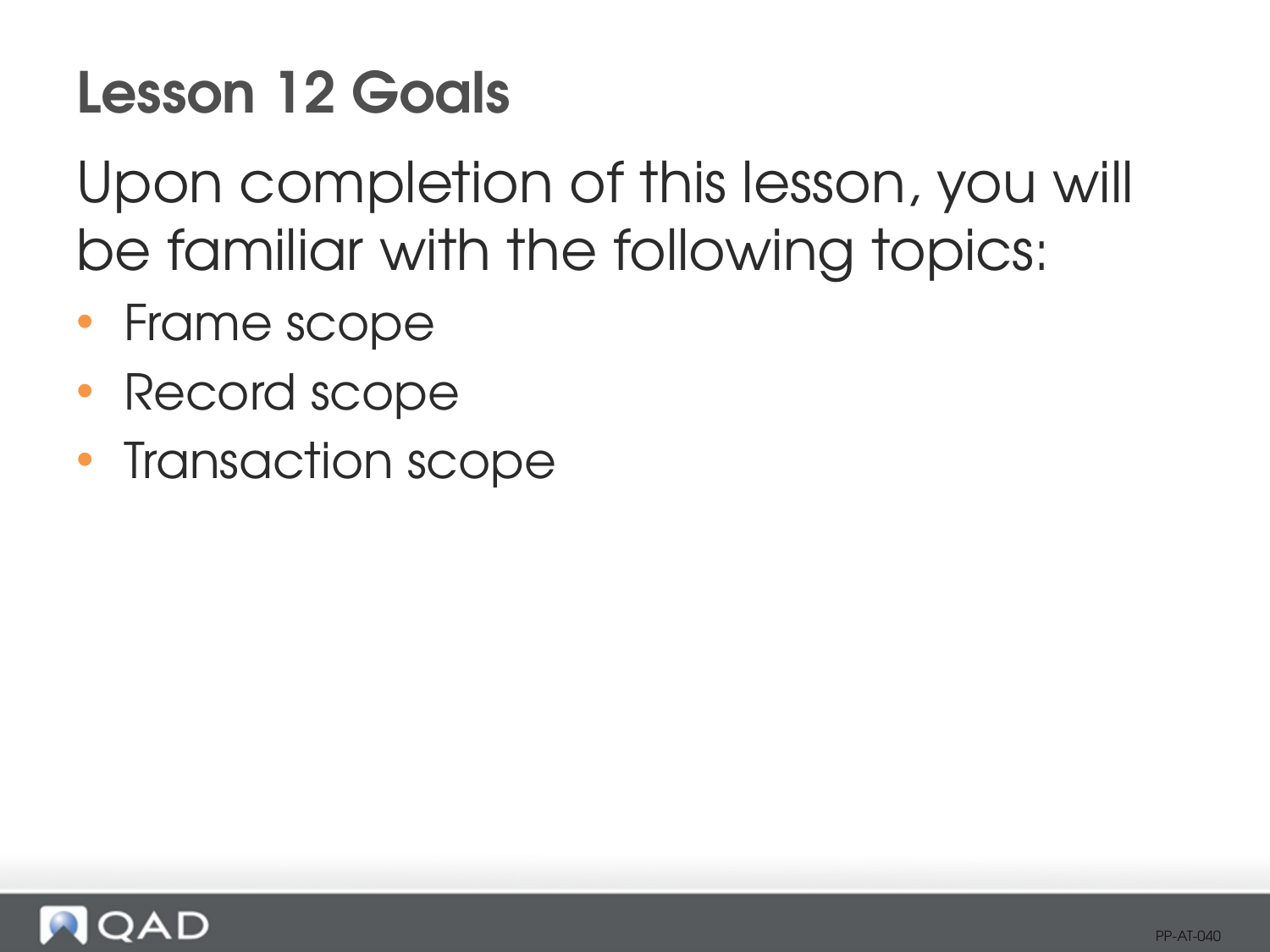

# Lesson 12 Goals
Upon completion of this lesson, you will be familiar with the following topics:
Frame scope
Record scope
Transaction scope
PP-AT-040